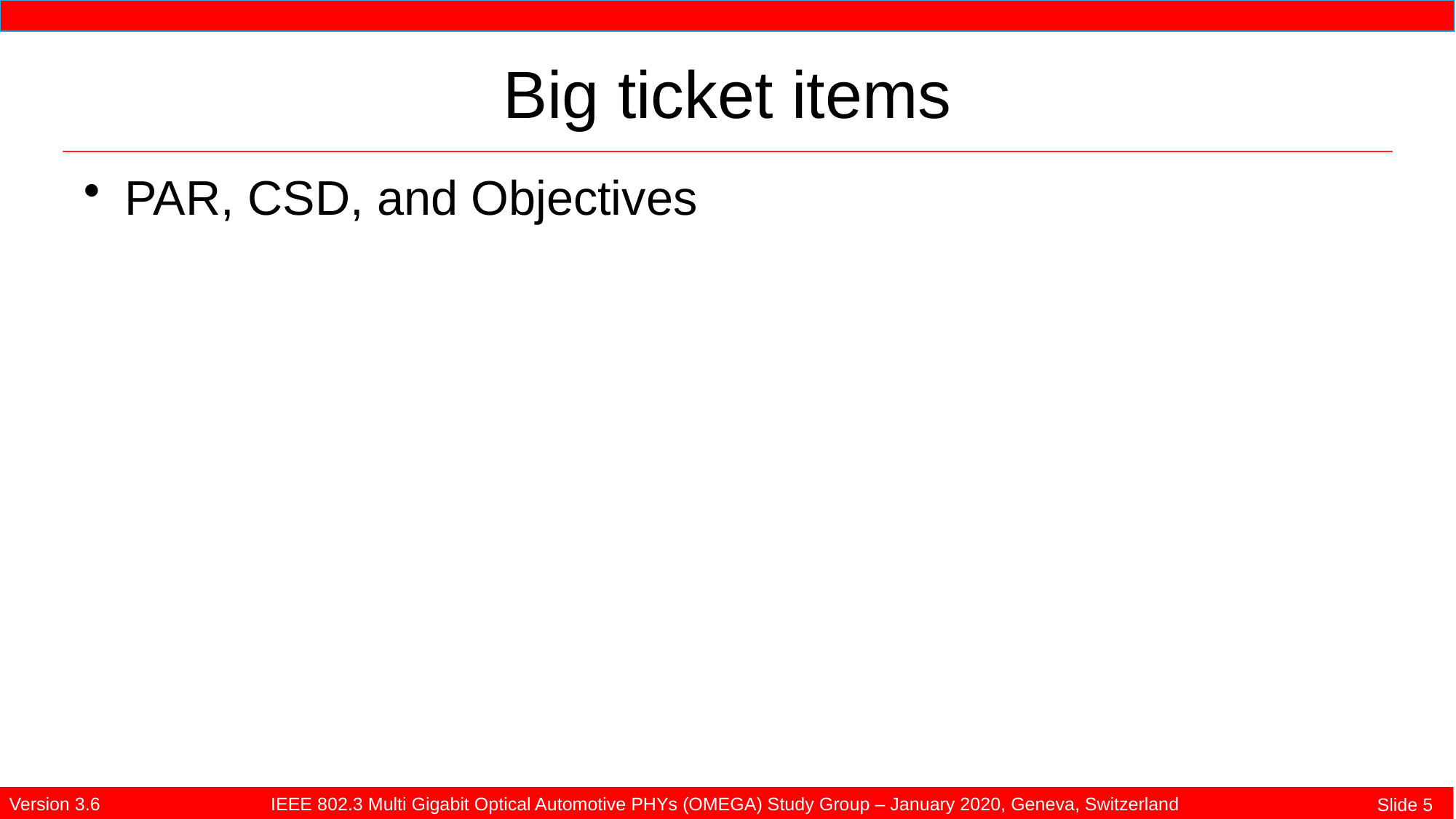

Big ticket items
PAR, CSD, and Objectives